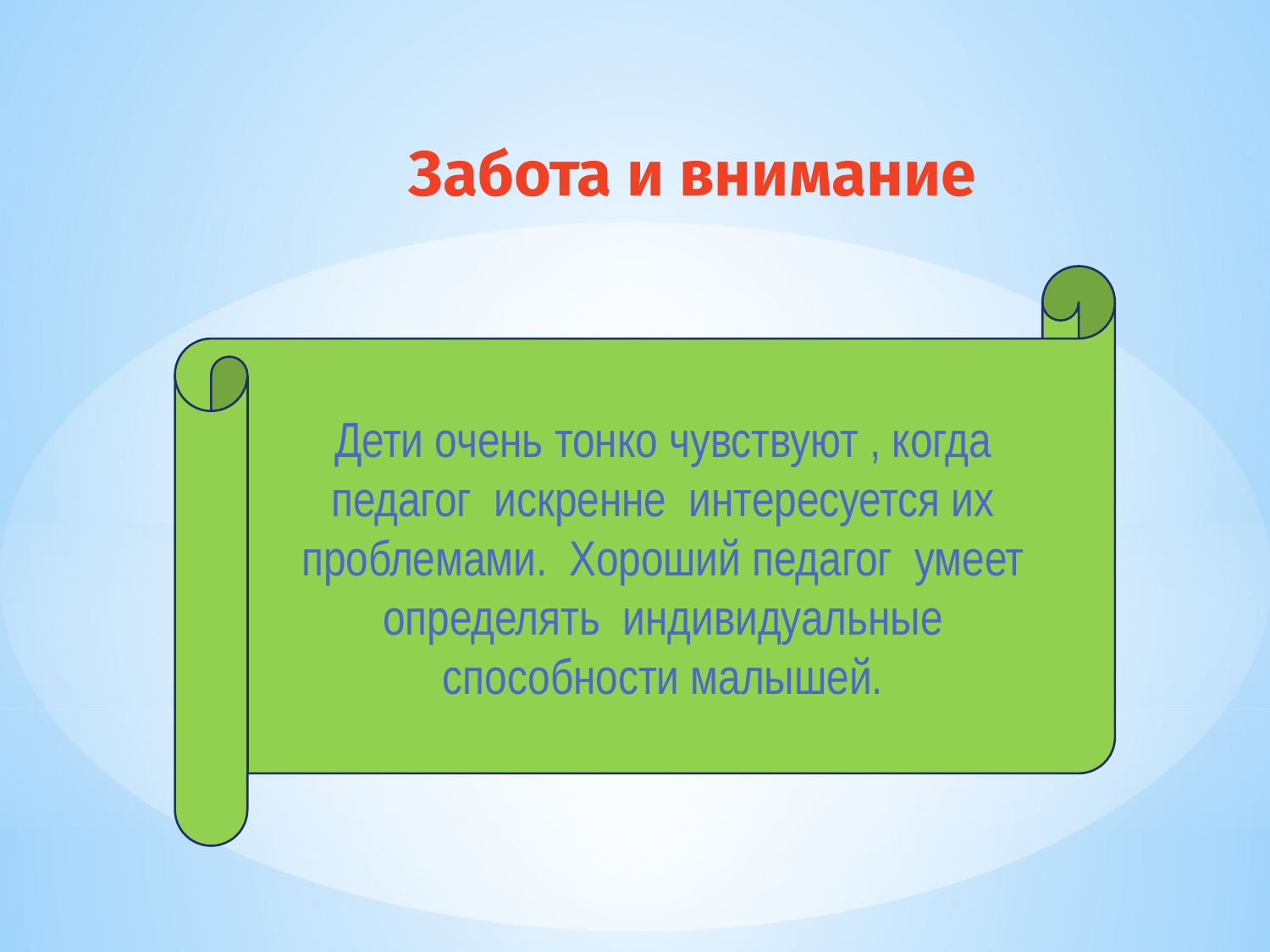

# Забота и внимание
Дети очень тонко чувствуют , когда педагог  искренне  интересуется их проблемами.  Хороший педагог  умеет определять  индивидуальные способности малышей.